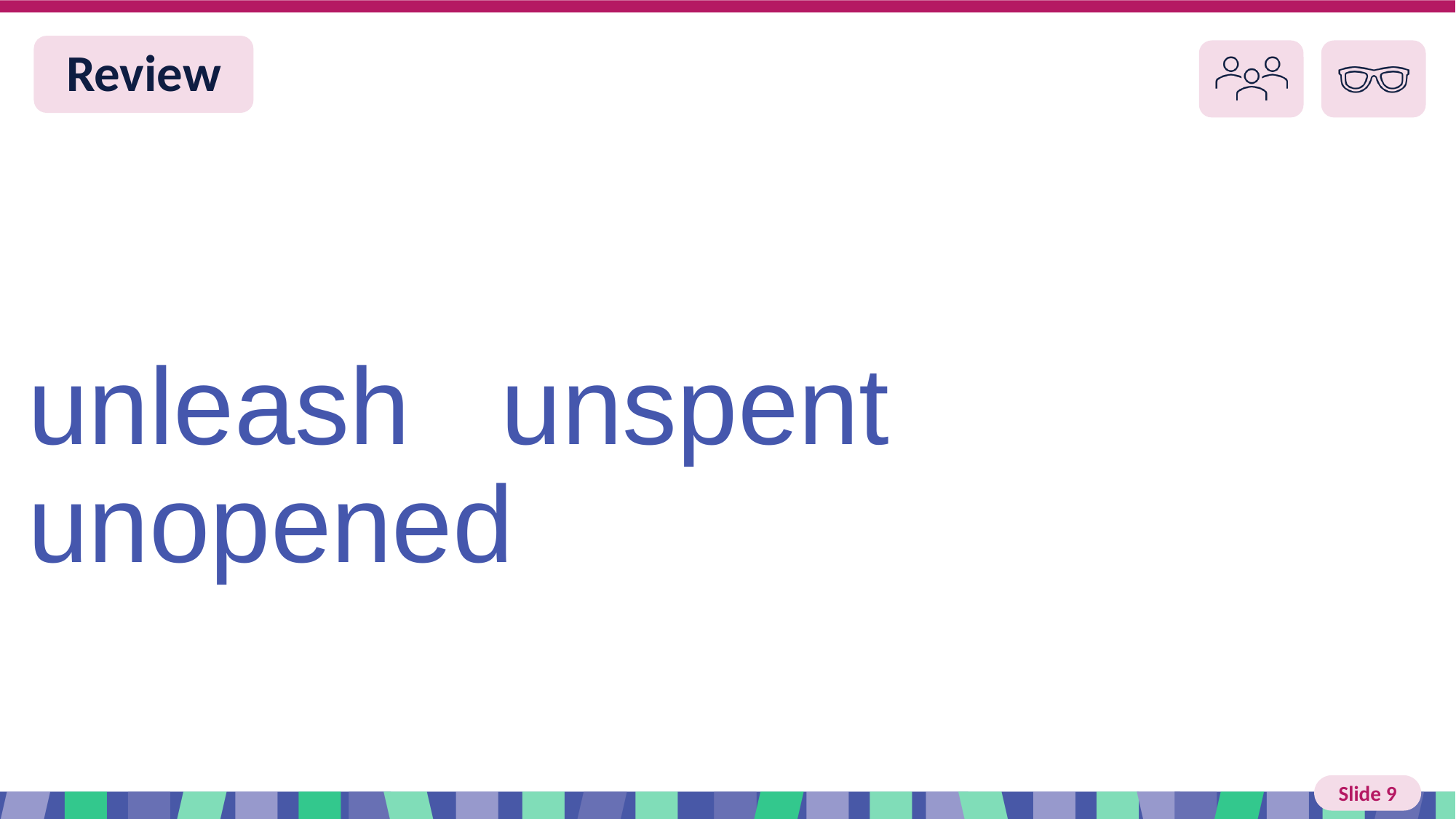

Slide 9 Review You do
unleash   unspent   unopened